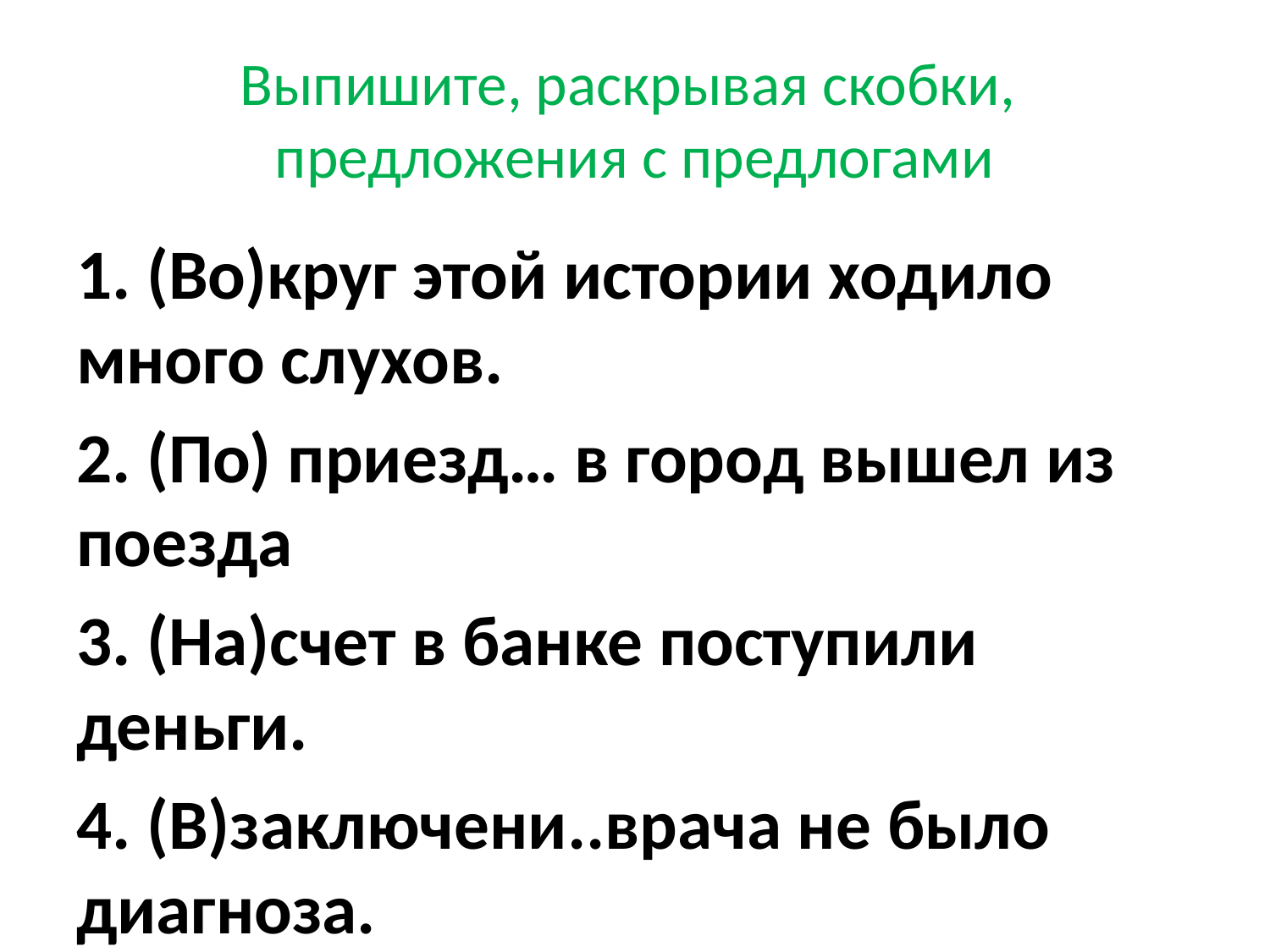

# Выпишите, раскрывая скобки,  предложения с предлогами
1. (Во)круг этой истории ходило много слухов.
2. (По) приезд… в город вышел из поезда
3. (На)счет в банке поступили деньги.
4. (В)заключени..врача не было диагноза.